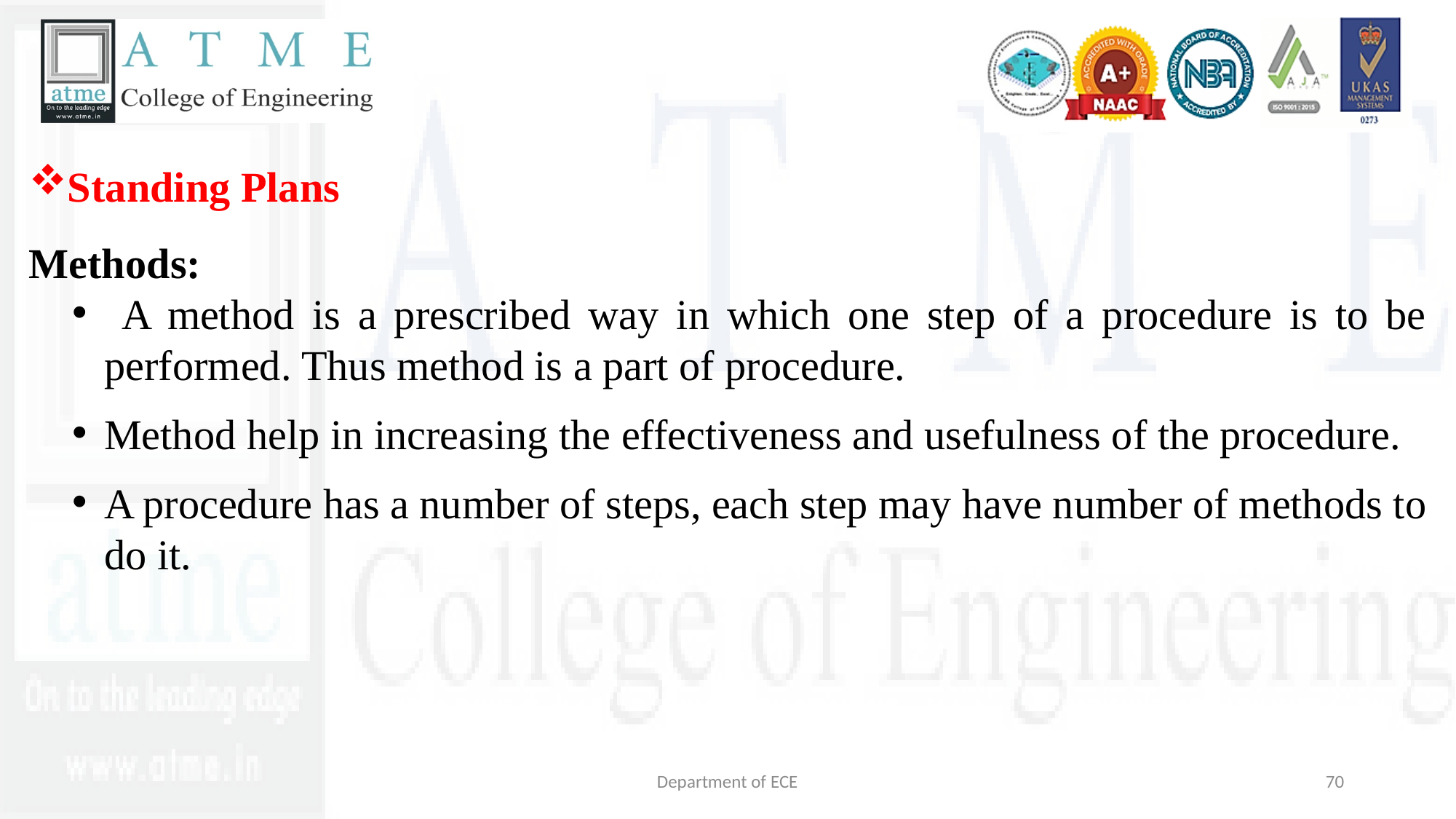

Standing Plans
Methods:
 A method is a prescribed way in which one step of a procedure is to be performed. Thus method is a part of procedure.
Method help in increasing the effectiveness and usefulness of the procedure.
A procedure has a number of steps, each step may have number of methods to do it.
Department of ECE
70